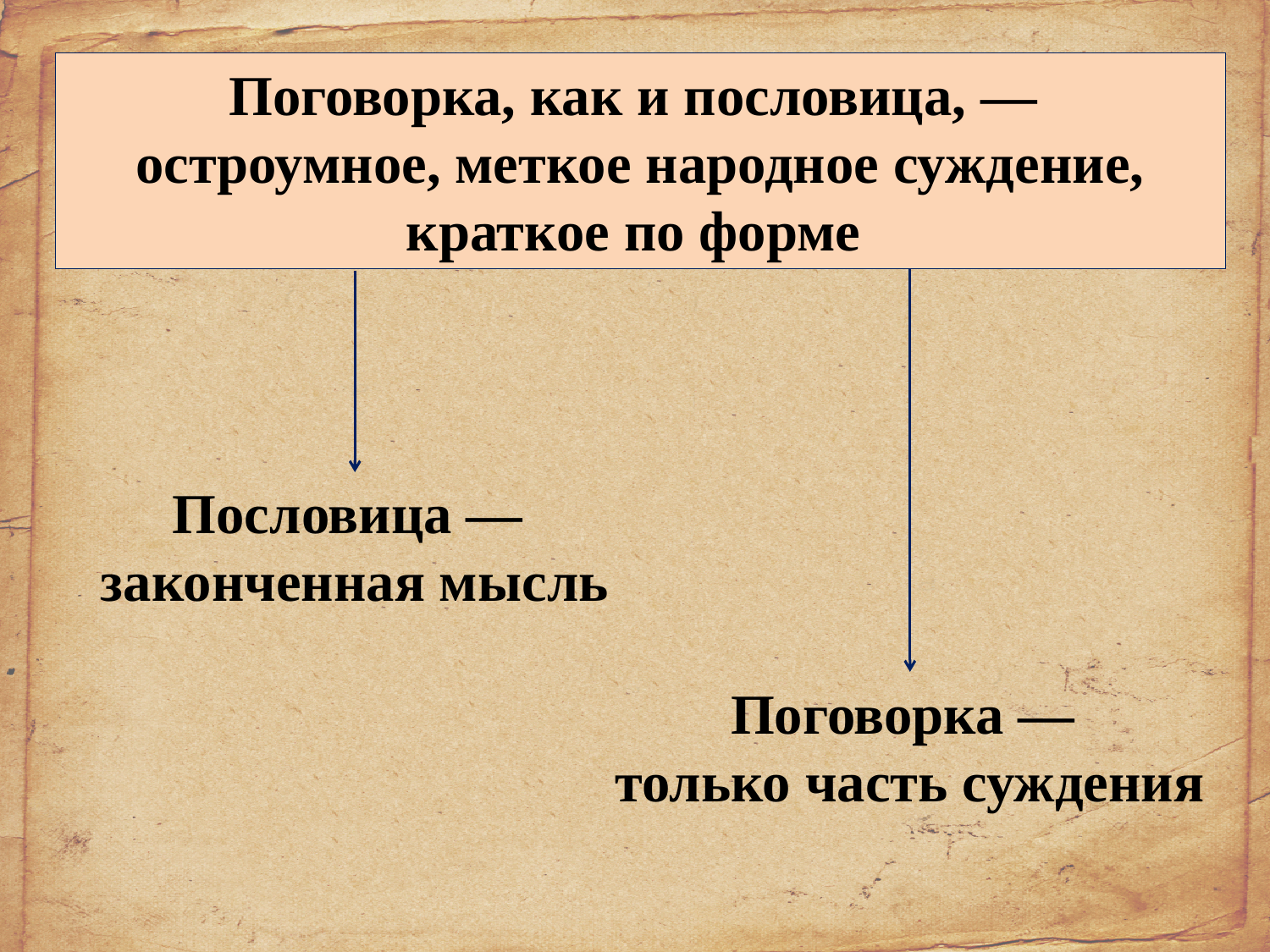

Поговорка, как и пословица, —
остроумное, меткое народное суждение, краткое по форме
Пословица —
законченная мысль
Поговорка —
только часть суждения